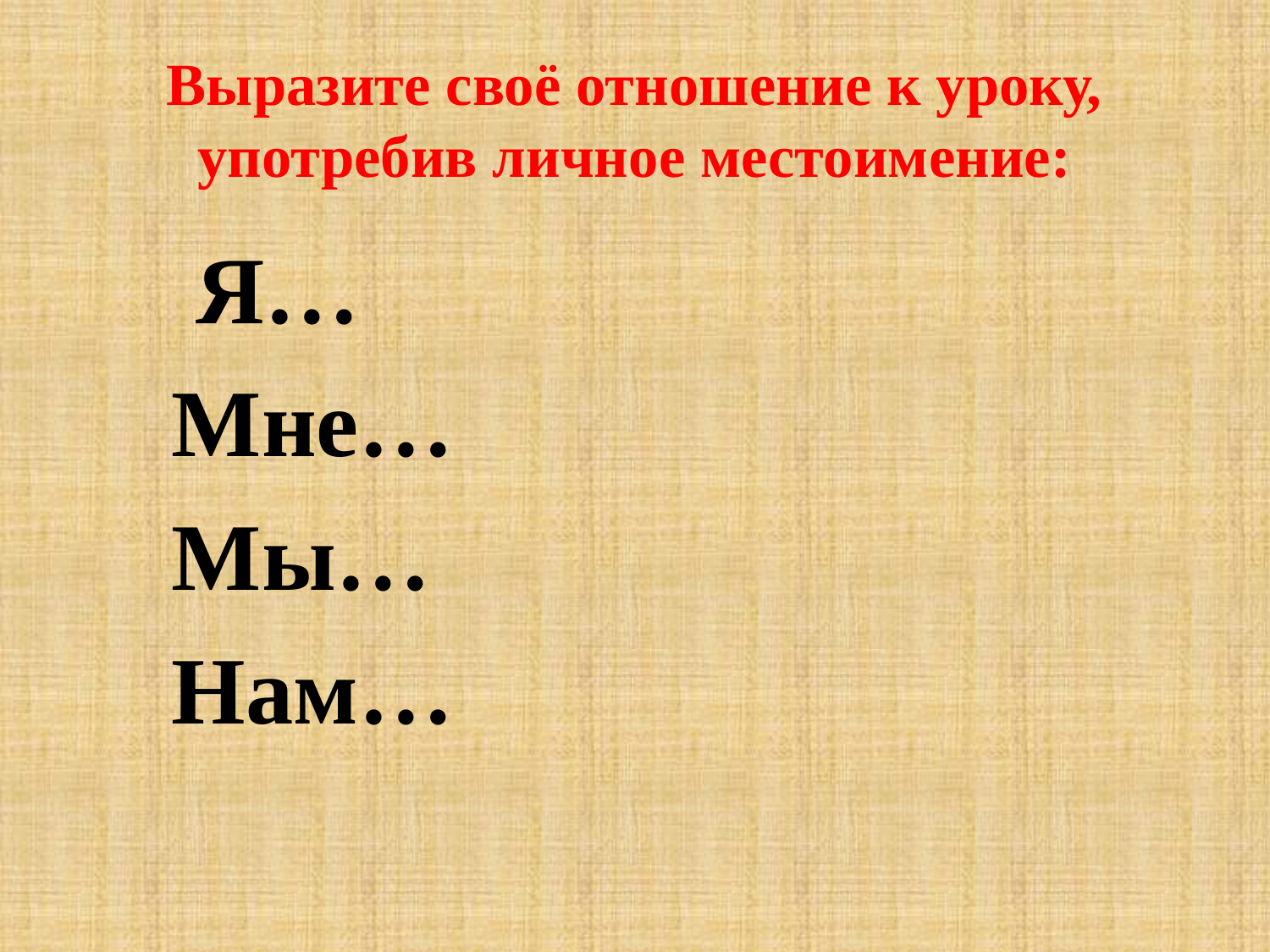

# Выразите своё отношение к уроку, употребив личное местоимение:
     Я…
    Мне…
    Мы…
    Нам…